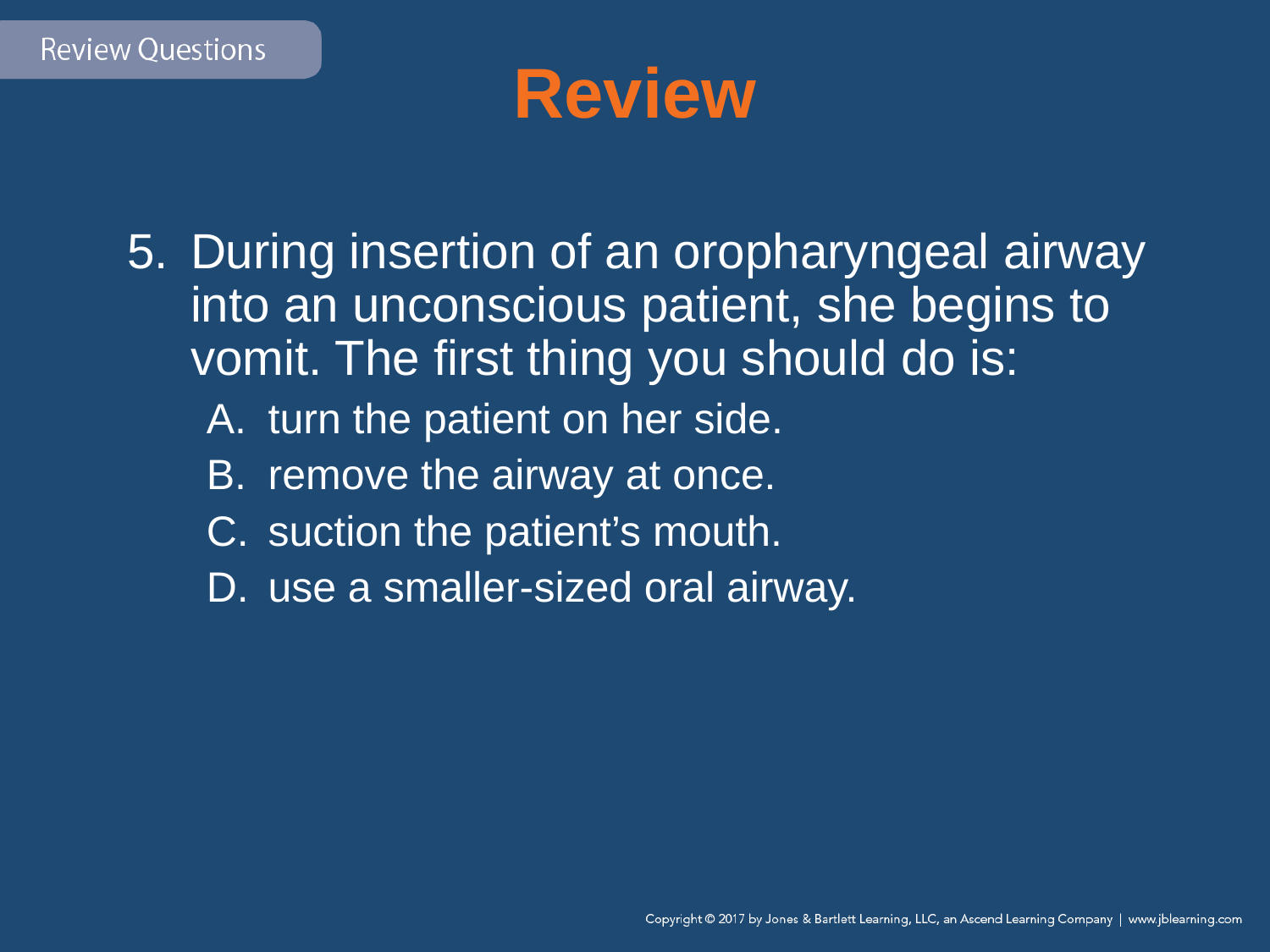

# Review
During insertion of an oropharyngeal airway into an unconscious patient, she begins to vomit. The first thing you should do is:
turn the patient on her side.
remove the airway at once.
suction the patient’s mouth.
use a smaller-sized oral airway.